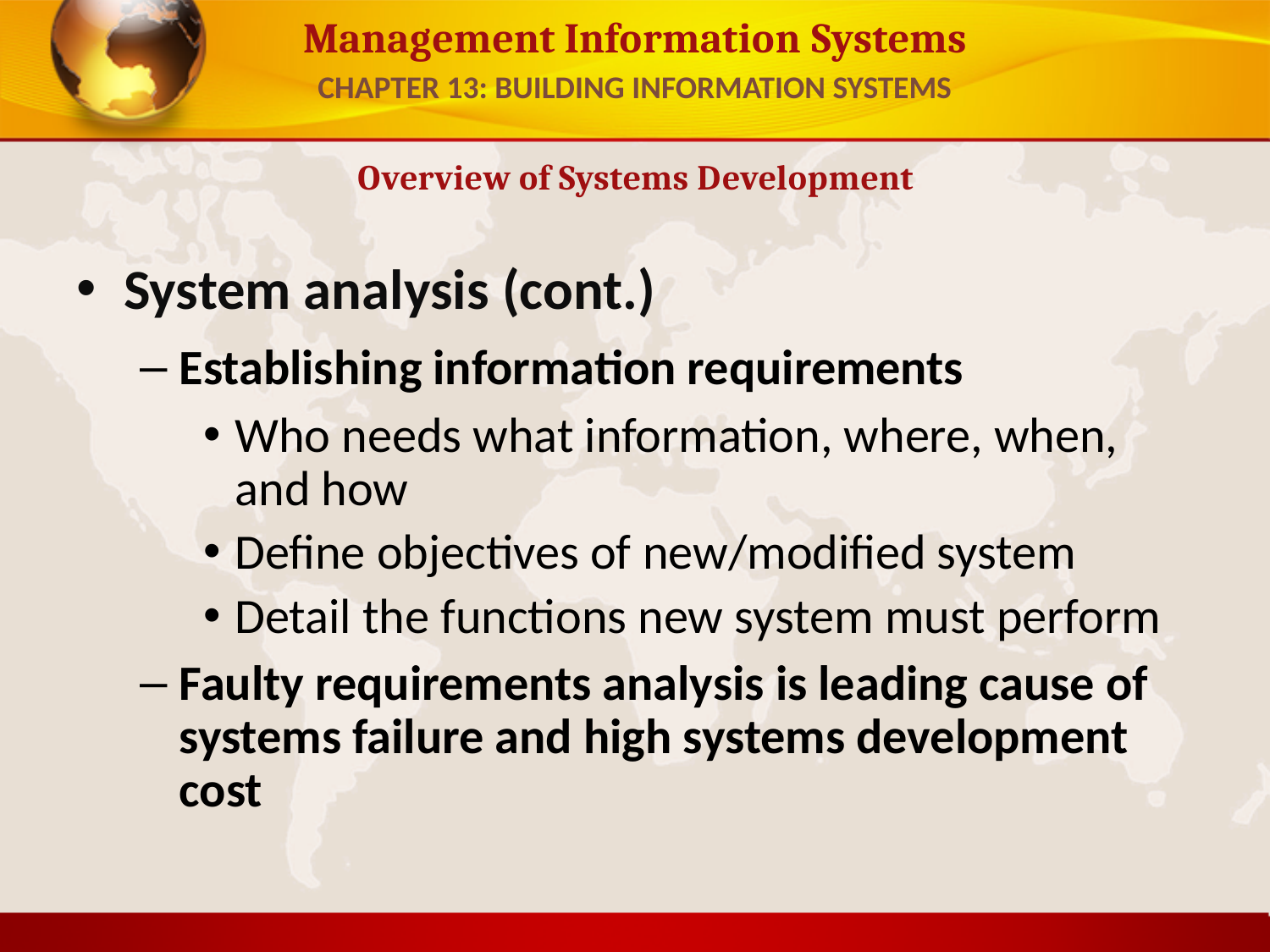

# CHAPTER 13: BUILDING INFORMATION SYSTEMS
Overview of Systems Development
System analysis (cont.)
Establishing information requirements
Who needs what information, where, when, and how
Define objectives of new/modified system
Detail the functions new system must perform
Faulty requirements analysis is leading cause of systems failure and high systems development cost